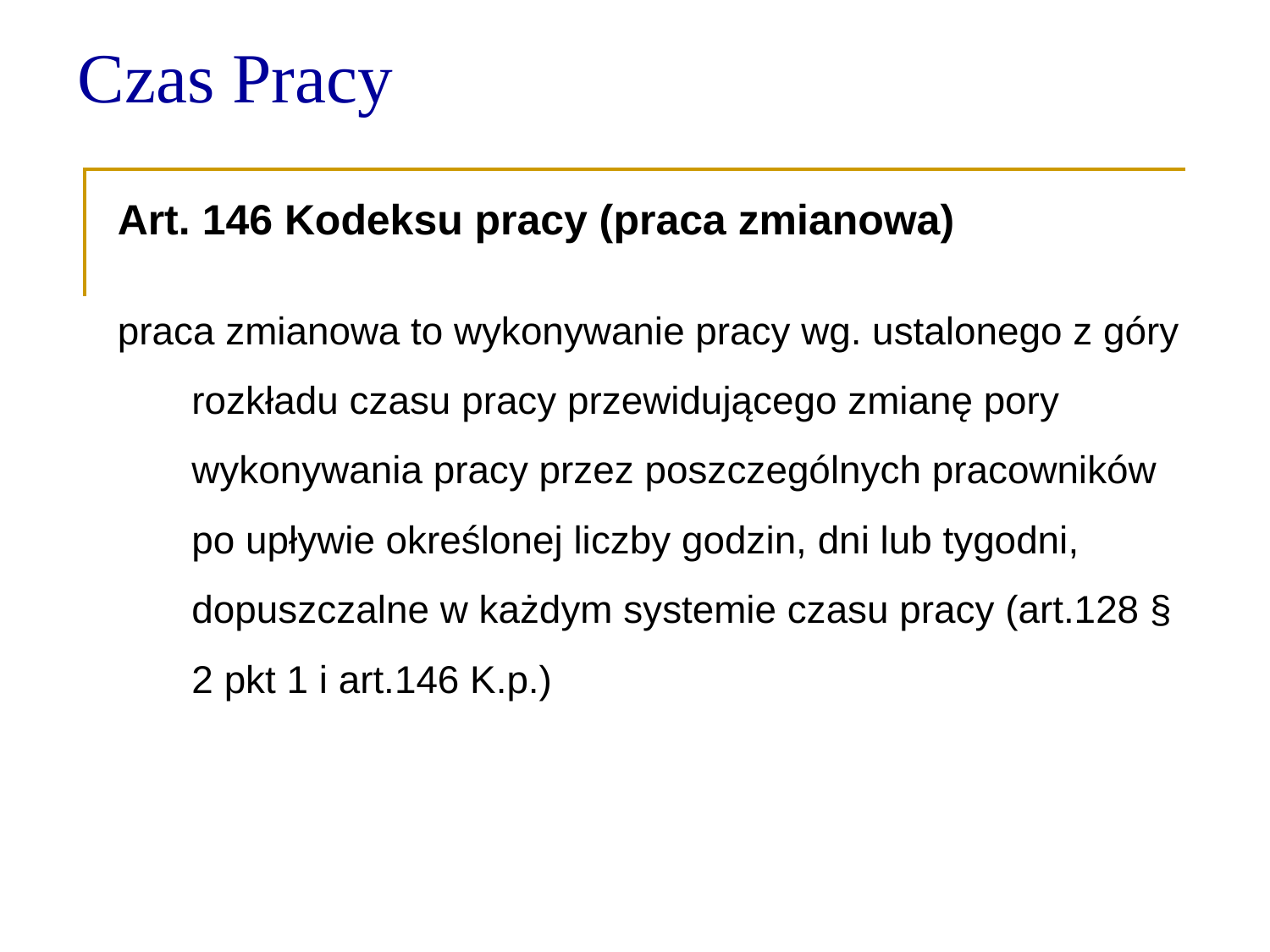

Czas Pracy
Art. 146 Kodeksu pracy (praca zmianowa)
praca zmianowa to wykonywanie pracy wg. ustalonego z góry rozkładu czasu pracy przewidującego zmianę pory wykonywania pracy przez poszczególnych pracowników po upływie określonej liczby godzin, dni lub tygodni, dopuszczalne w każdym systemie czasu pracy (art.128 § 2 pkt 1 i art.146 K.p.)